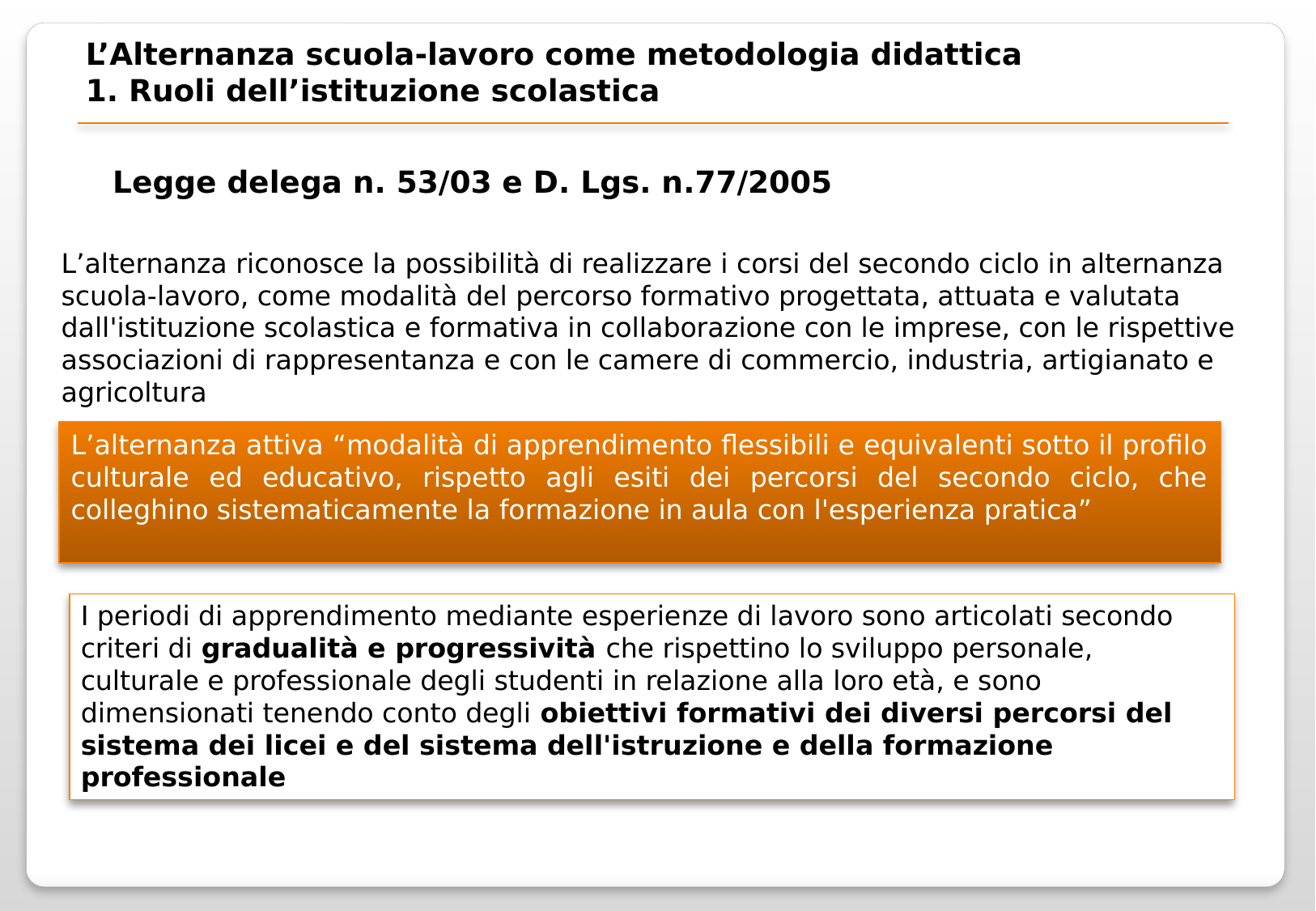

L’Alternanza scuola-lavoro come metodologia didattica
1. Ruoli dell’istituzione scolastica
Legge delega n. 53/03 e D. Lgs. n.77/2005
L’alternanza riconosce la possibilità di realizzare i corsi del secondo ciclo in alternanza scuola-lavoro, come modalità del percorso formativo progettata, attuata e valutata dall'istituzione scolastica e formativa in collaborazione con le imprese, con le rispettive associazioni di rappresentanza e con le camere di commercio, industria, artigianato e agricoltura

L’alternanza attiva “modalità di apprendimento flessibili e equivalenti sotto il profilo culturale ed educativo, rispetto agli esiti dei percorsi del secondo ciclo, che colleghino sistematicamente la formazione in aula con l'esperienza pratica”

I periodi di apprendimento mediante esperienze di lavoro sono articolati secondo criteri di gradualità e progressività che rispettino lo sviluppo personale, culturale e professionale degli studenti in relazione alla loro età, e sono dimensionati tenendo conto degli obiettivi formativi dei diversi percorsi del sistema dei licei e del sistema dell'istruzione e della formazione professionale
s